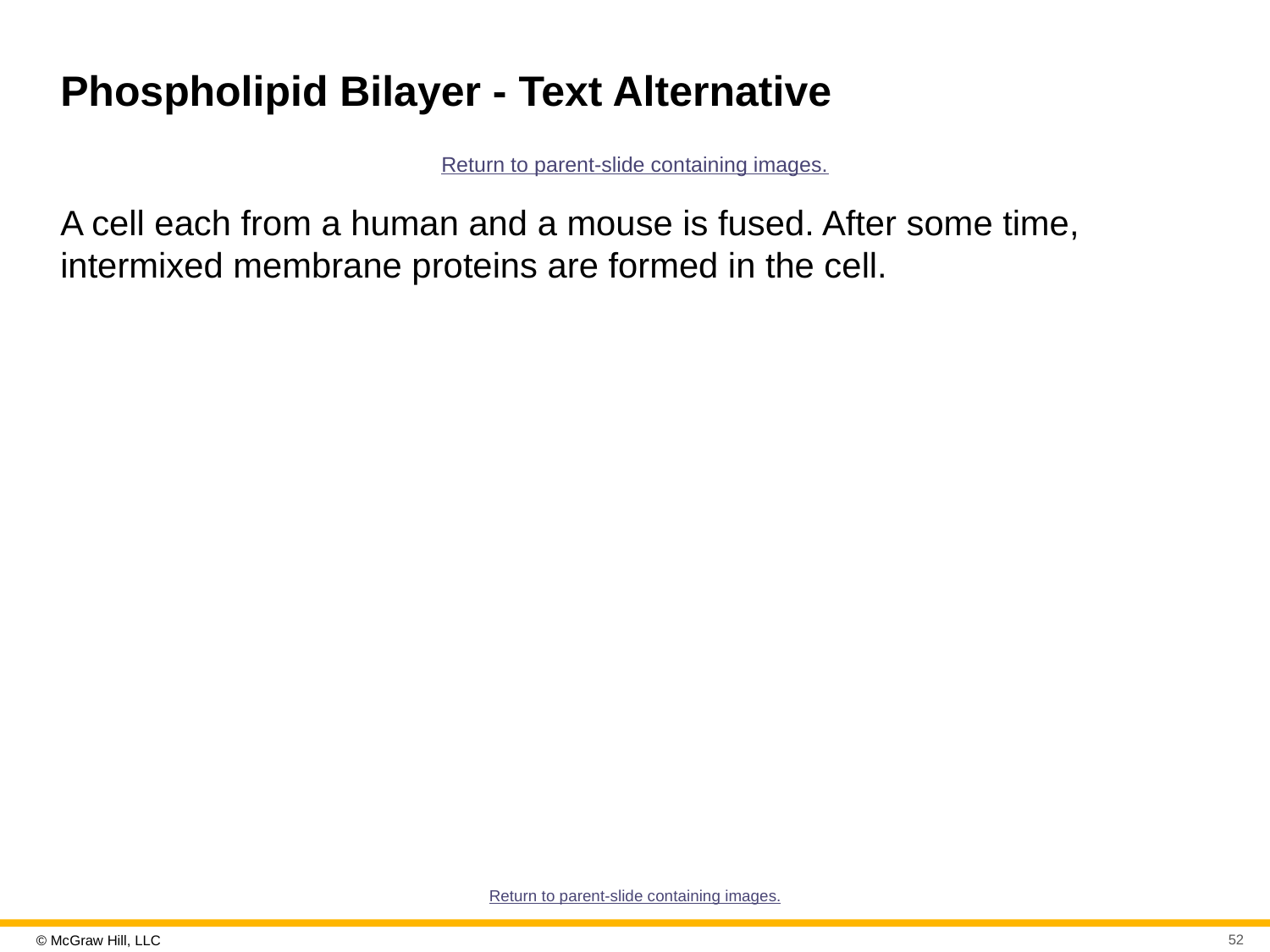

# Phospholipid Bilayer - Text Alternative
Return to parent-slide containing images.
A cell each from a human and a mouse is fused. After some time, intermixed membrane proteins are formed in the cell.
Return to parent-slide containing images.
52